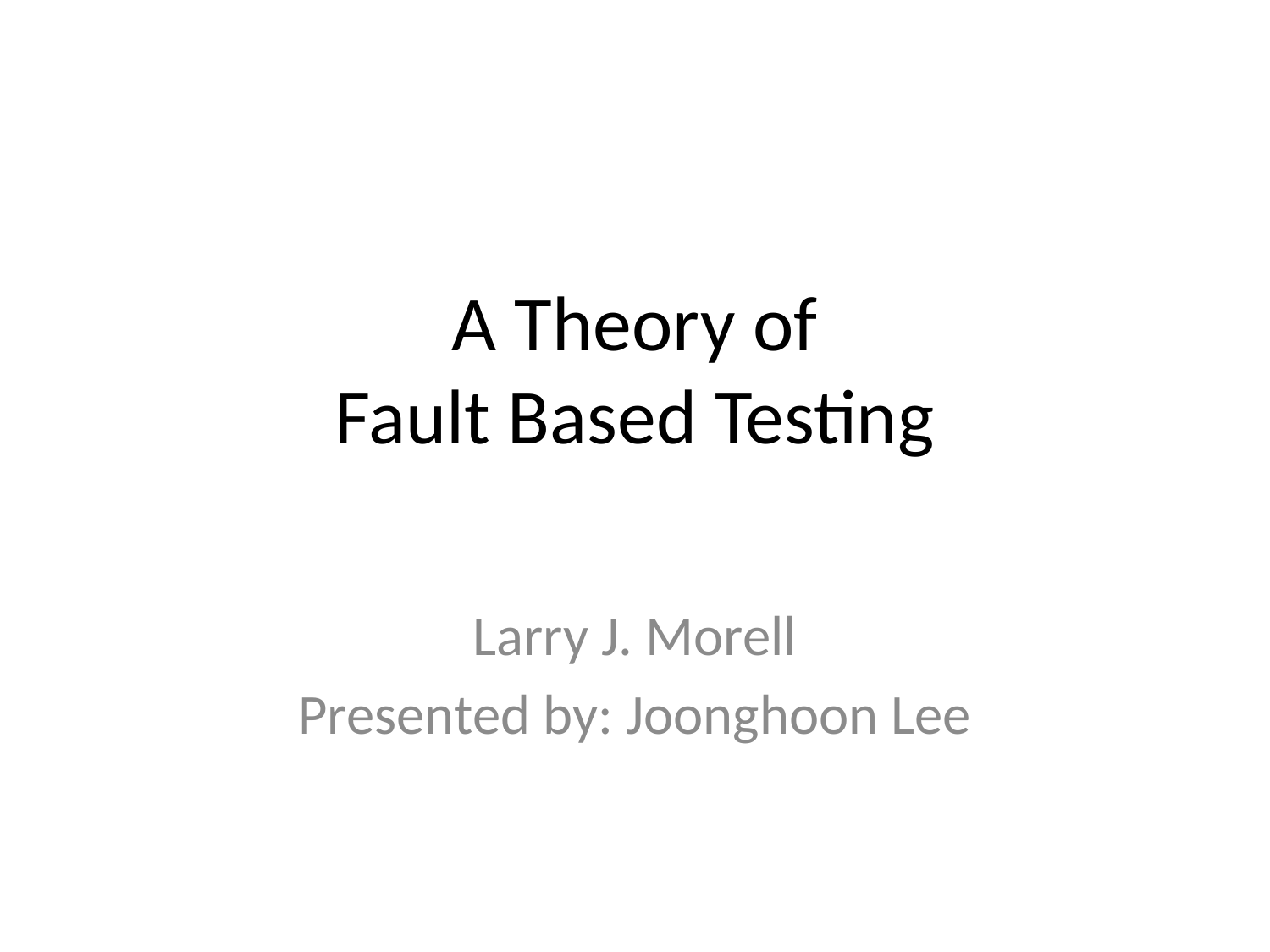

# A Theory of Fault Based Testing
Larry J. Morell
Presented by: Joonghoon Lee